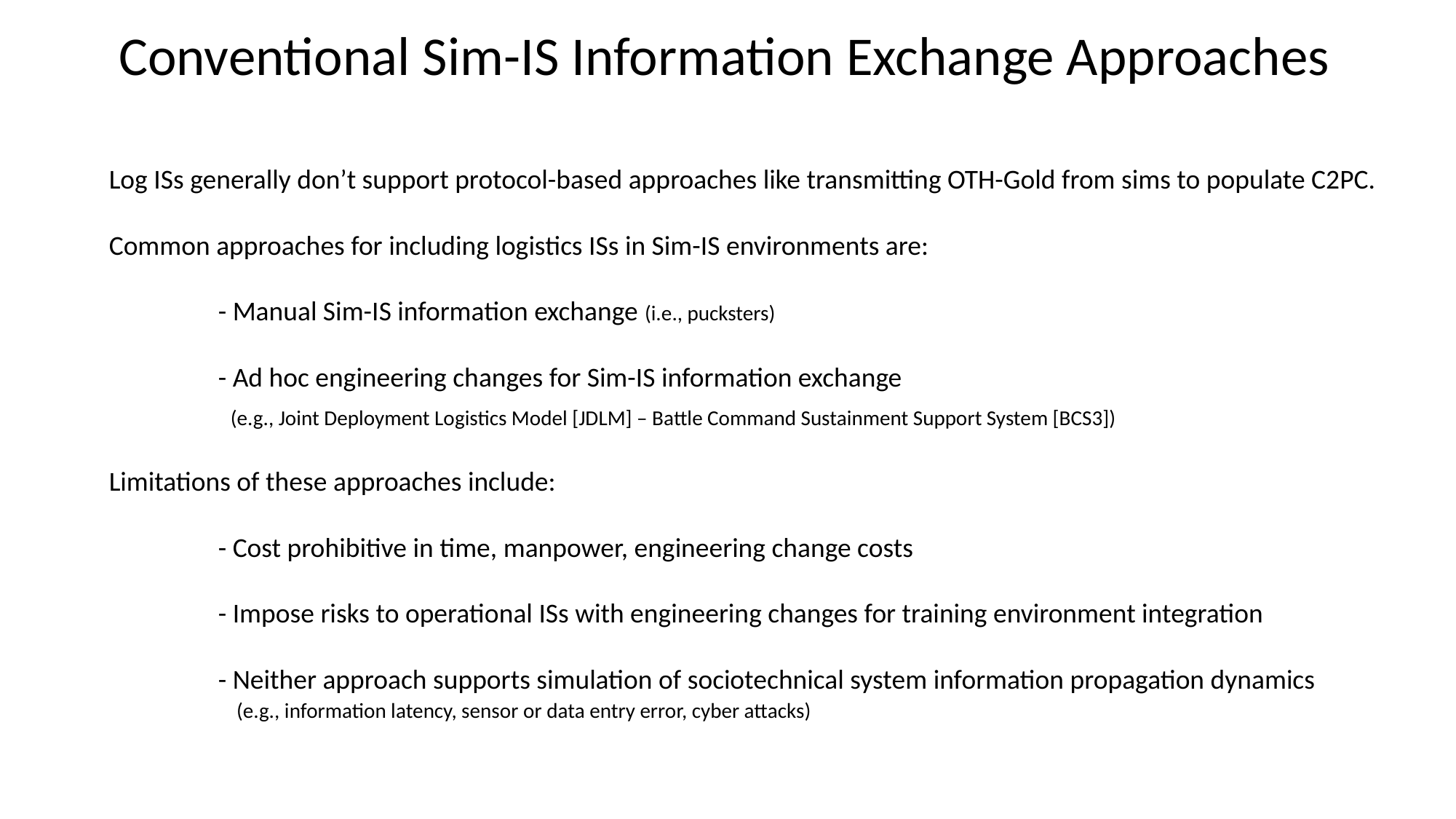

# Conventional Sim-IS Information Exchange Approaches
Log ISs generally don’t support protocol-based approaches like transmitting OTH-Gold from sims to populate C2PC.
Common approaches for including logistics ISs in Sim-IS environments are:
	- Manual Sim-IS information exchange (i.e., pucksters)
	- Ad hoc engineering changes for Sim-IS information exchange
	  (e.g., Joint Deployment Logistics Model [JDLM] – Battle Command Sustainment Support System [BCS3])
Limitations of these approaches include:
	- Cost prohibitive in time, manpower, engineering change costs
	- Impose risks to operational ISs with engineering changes for training environment integration
	- Neither approach supports simulation of sociotechnical system information propagation dynamics
	   (e.g., information latency, sensor or data entry error, cyber attacks)